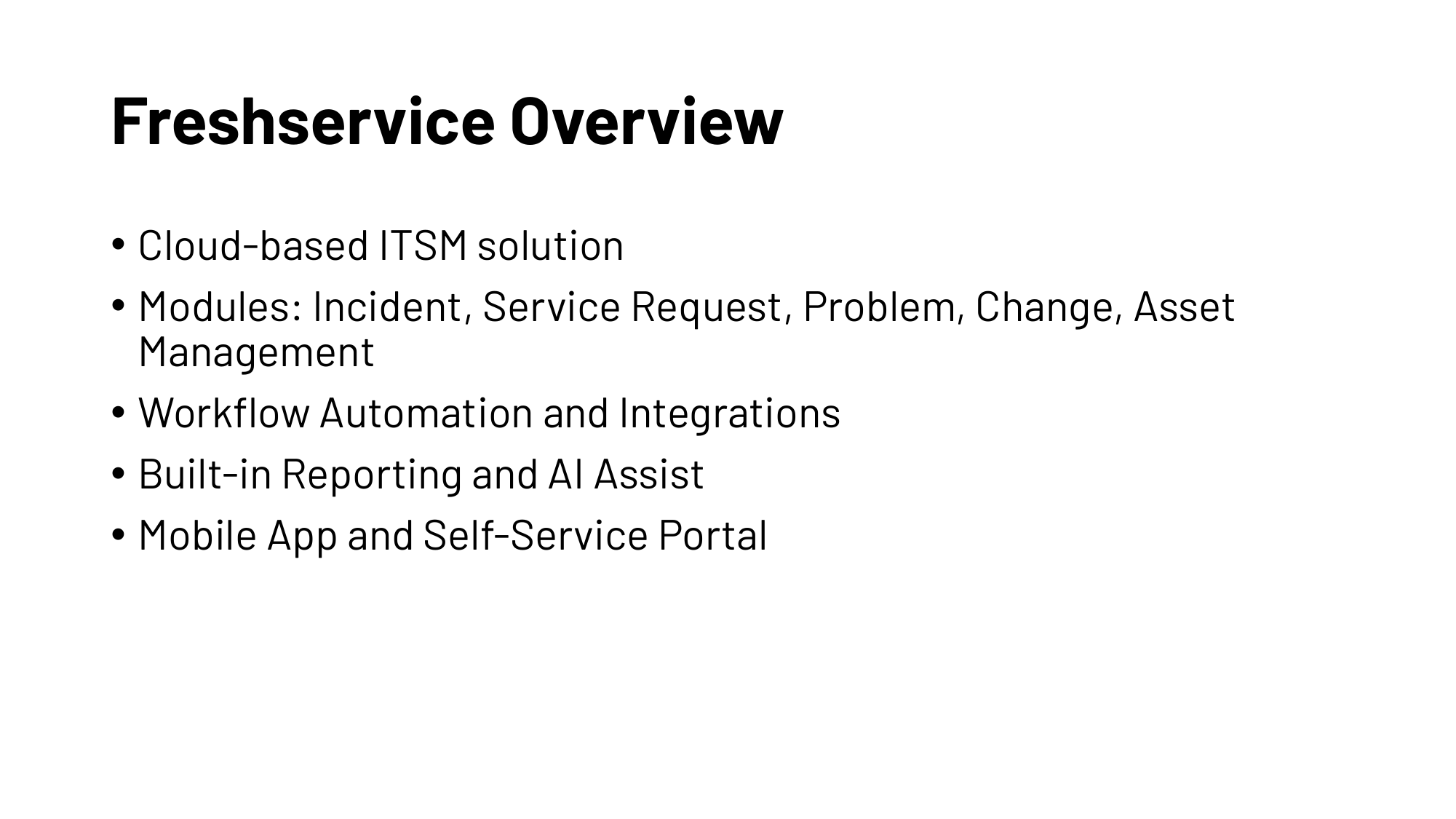

# Freshservice Overview
Cloud-based ITSM solution
Modules: Incident, Service Request, Problem, Change, Asset Management
Workflow Automation and Integrations
Built-in Reporting and AI Assist
Mobile App and Self-Service Portal